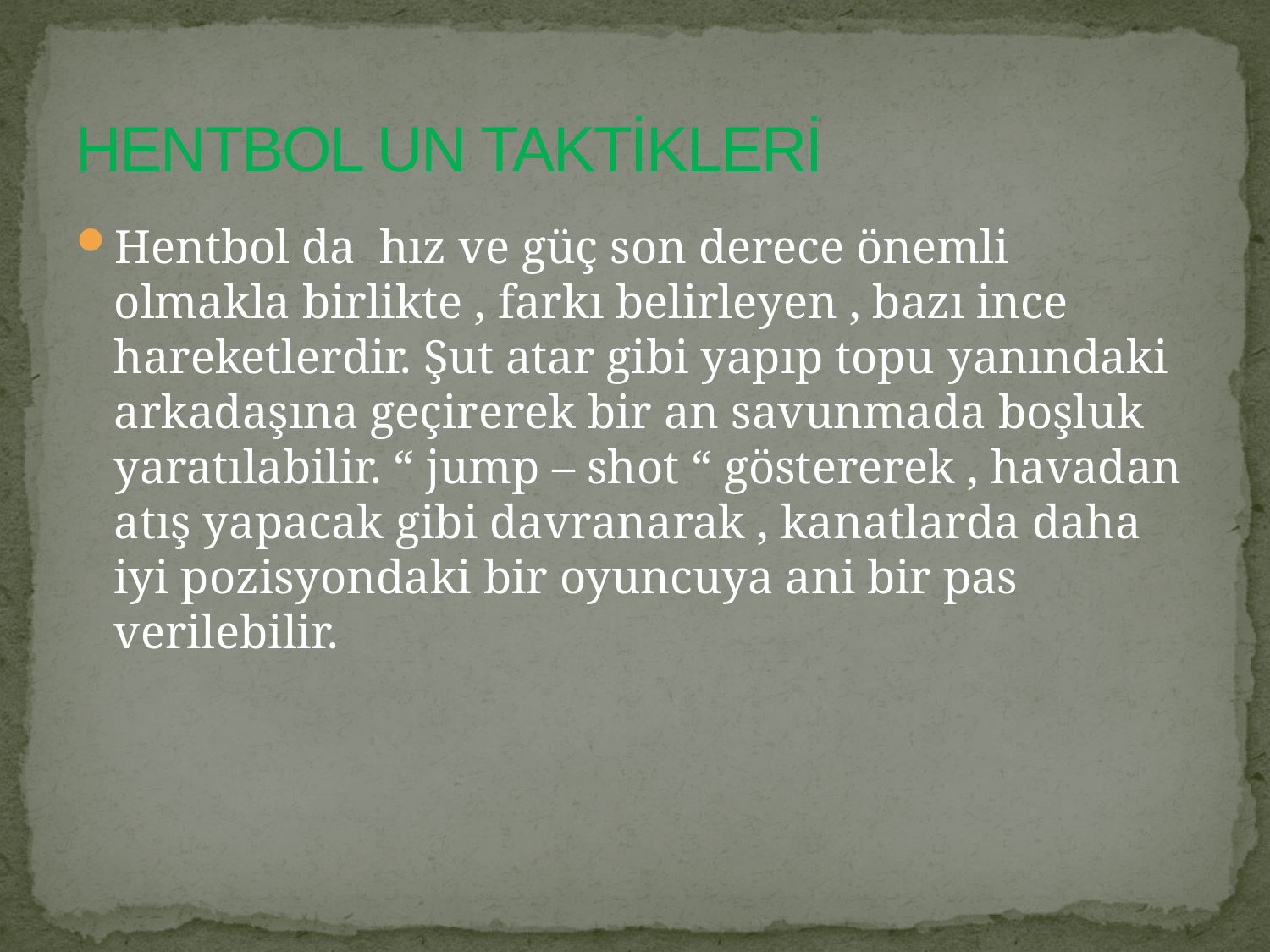

# HENTBOL UN TAKTİKLERİ
Hentbol da  hız ve güç son derece önemli olmakla birlikte , farkı belirleyen , bazı ince hareketlerdir. Şut atar gibi yapıp topu yanındaki arkadaşına geçirerek bir an savunmada boşluk yaratılabilir. “ jump – shot “ göstererek , havadan atış yapacak gibi davranarak , kanatlarda daha iyi pozisyondaki bir oyuncuya ani bir pas verilebilir.